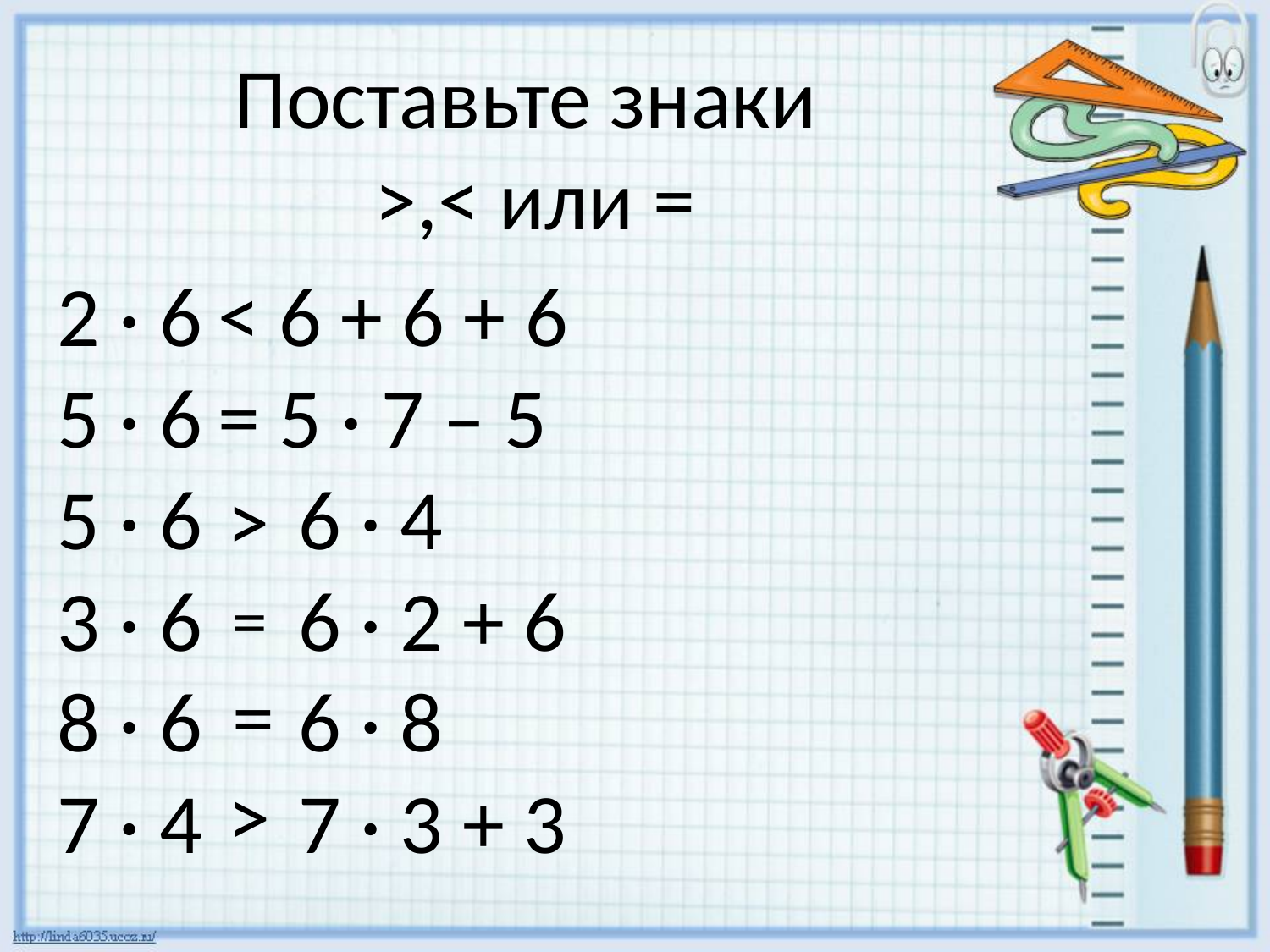

Поставьте знаки
>,< или =
<
2 · 6    6 + 6 + 6
5 · 6    5 · 7 – 5
5 · 6     6 · 4
3 · 6     6 · 2 + 6
8 · 6     6 · 8
7 · 4     7 · 3 + 3
=
>
=
=
>